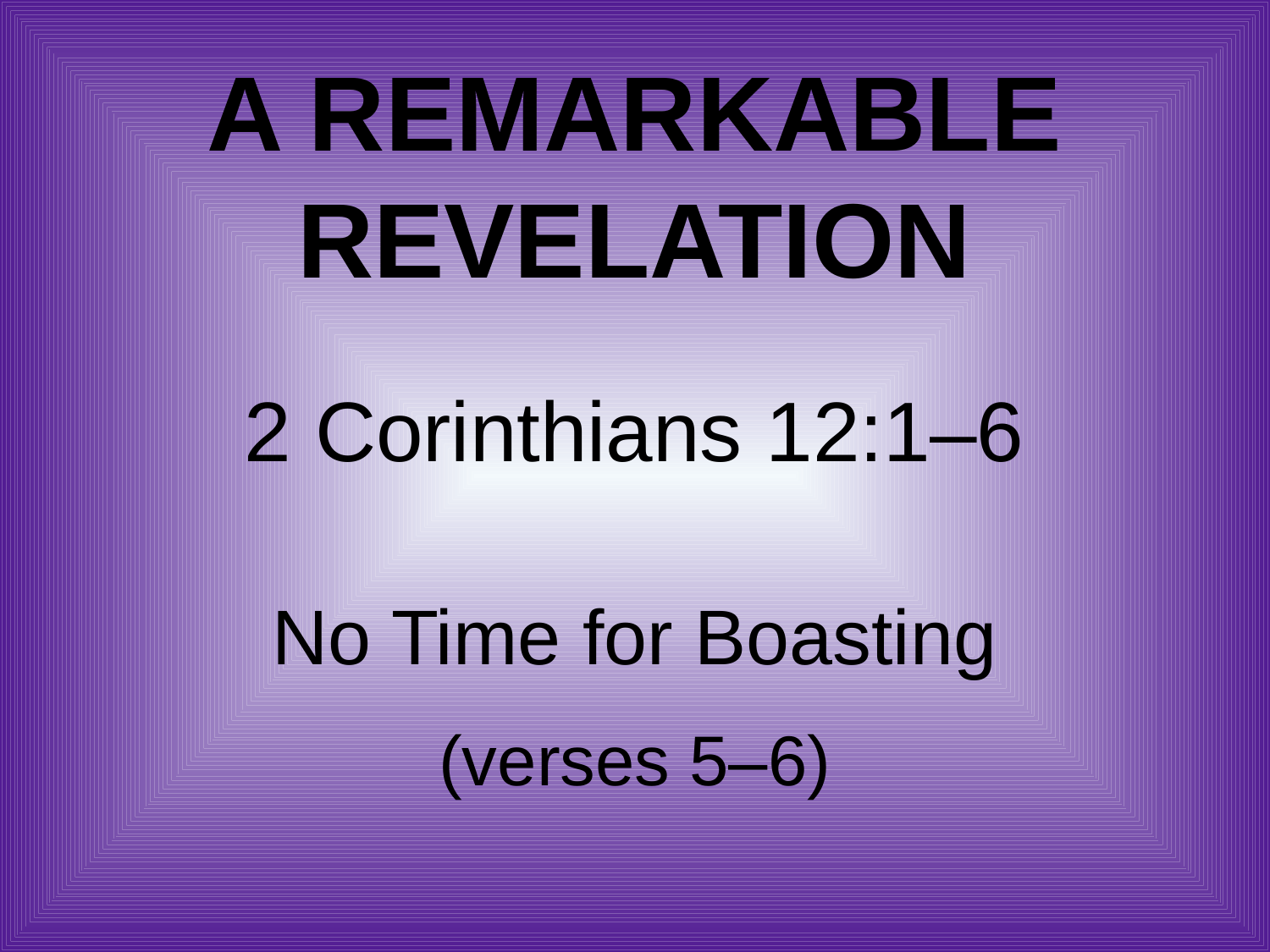

# A Remarkable Revelation
2 Corinthians 12:1–6

No Time for Boasting
(verses 5–6)